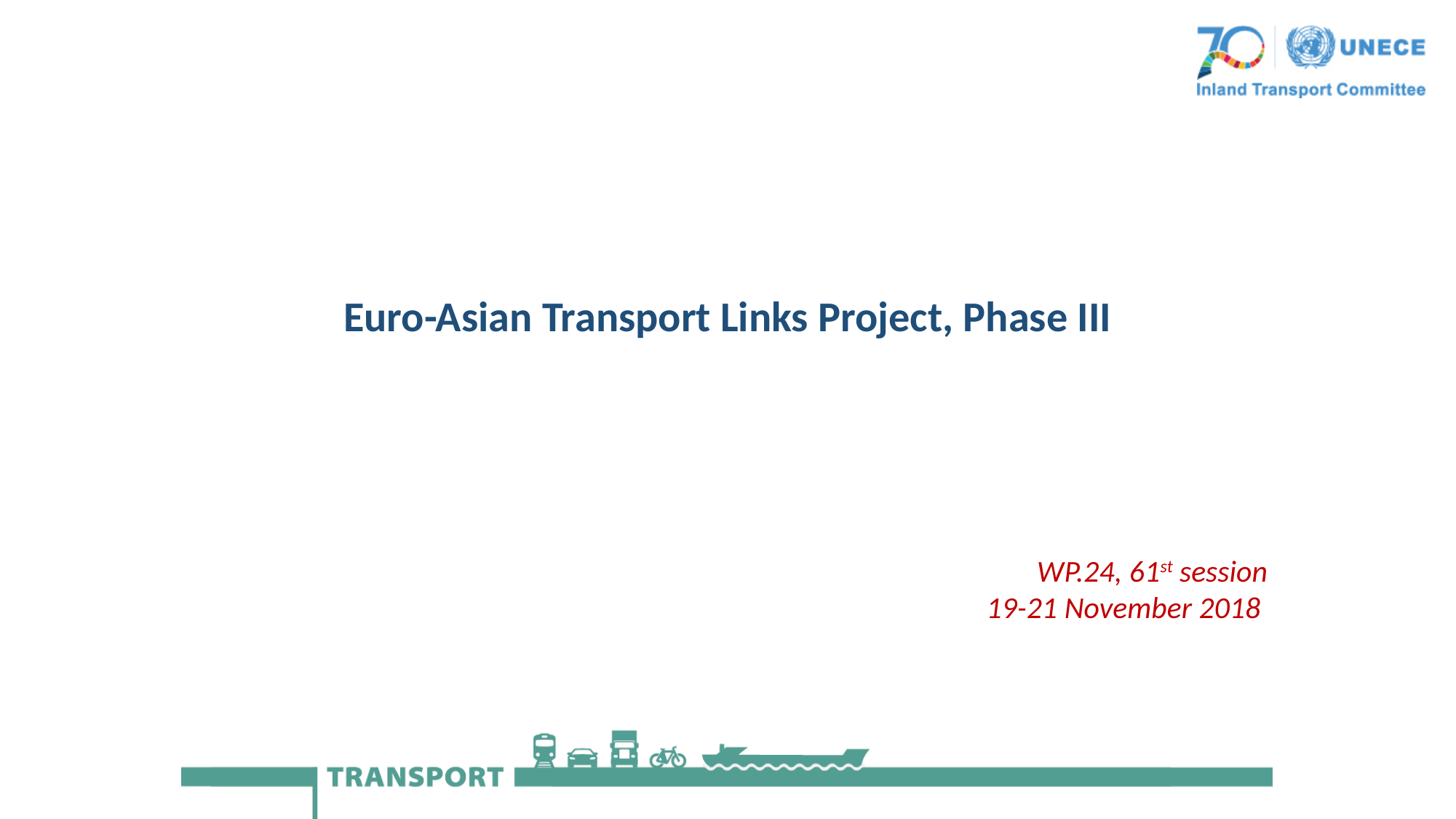

Euro-Asian Transport Links Project, Phase III
WP.24, 61st session
19-21 November 2018